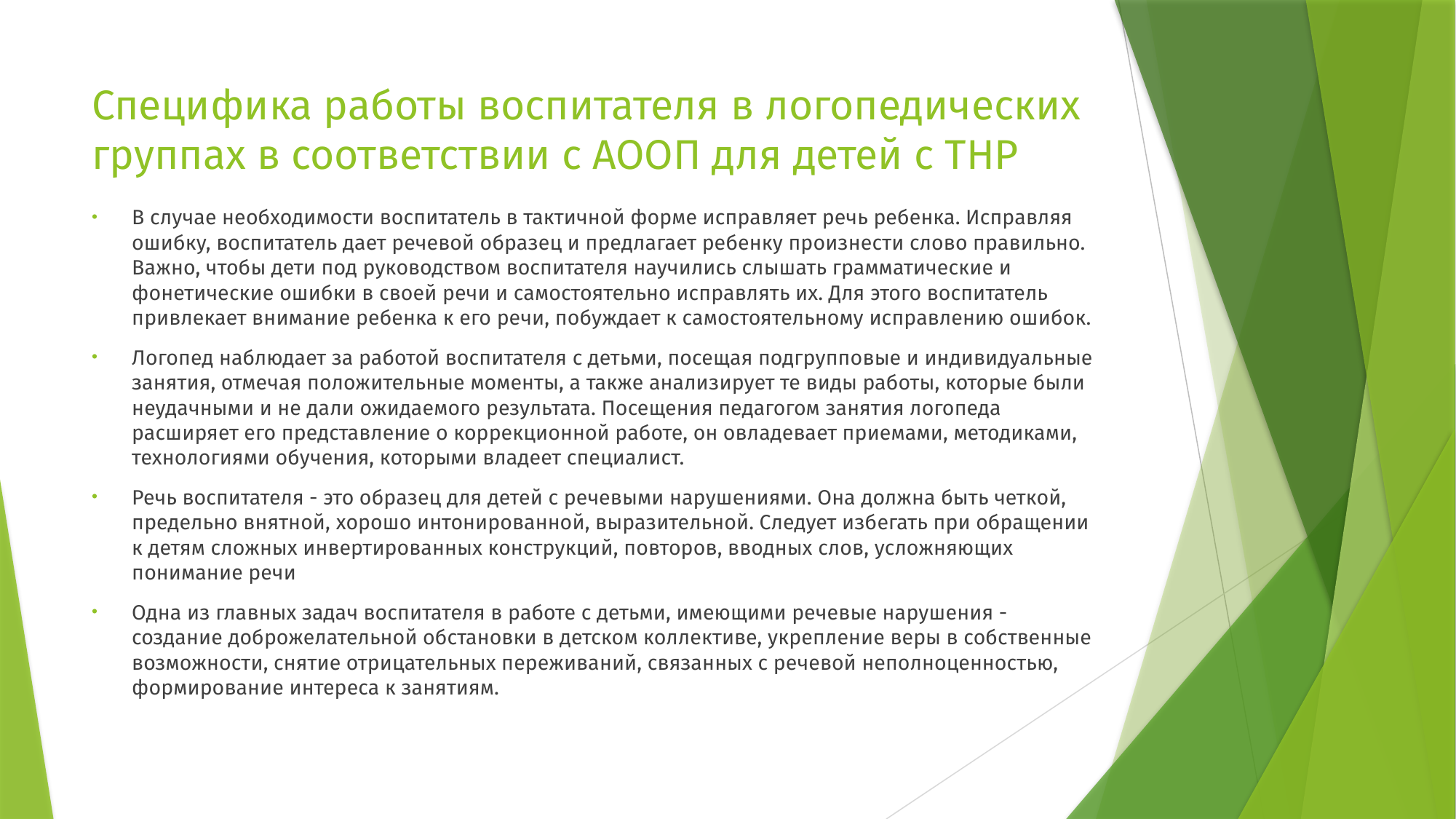

# Специфика работы воспитателя в логопедических группах в соответствии с АООП для детей с ТНР
В случае необходимости воспитатель в тактичной форме исправляет речь ребенка. Исправляя ошибку, воспитатель дает речевой образец и предлагает ребенку произнести слово правильно. Важно, чтобы дети под руководством воспитателя научились слышать грамматические и фонетические ошибки в своей речи и самостоятельно исправлять их. Для этого воспитатель привлекает внимание ребенка к его речи, побуждает к самостоятельному исправлению ошибок.
Логопед наблюдает за работой воспитателя с детьми, посещая подгрупповые и индивидуальные занятия, отмечая положительные моменты, а также анализирует те виды работы, которые были неудачными и не дали ожидаемого результата. Посещения педагогом занятия логопеда расширяет его представление о коррекционной работе, он овладевает приемами, методиками, технологиями обучения, которыми владеет специалист.
Речь воспитателя - это образец для детей с речевыми нарушениями. Она должна быть четкой, предельно внятной, хорошо интонированной, выразительной. Следует избегать при обращении к детям сложных инвертированных конструкций, повторов, вводных слов, усложняющих понимание речи
Одна из главных задач воспитателя в работе с детьми, имеющими речевые нарушения - создание доброжелательной обстановки в детском коллективе, укрепление веры в собственные возможности, снятие отрицательных переживаний, связанных с речевой неполноценностью, формирование интереса к занятиям.